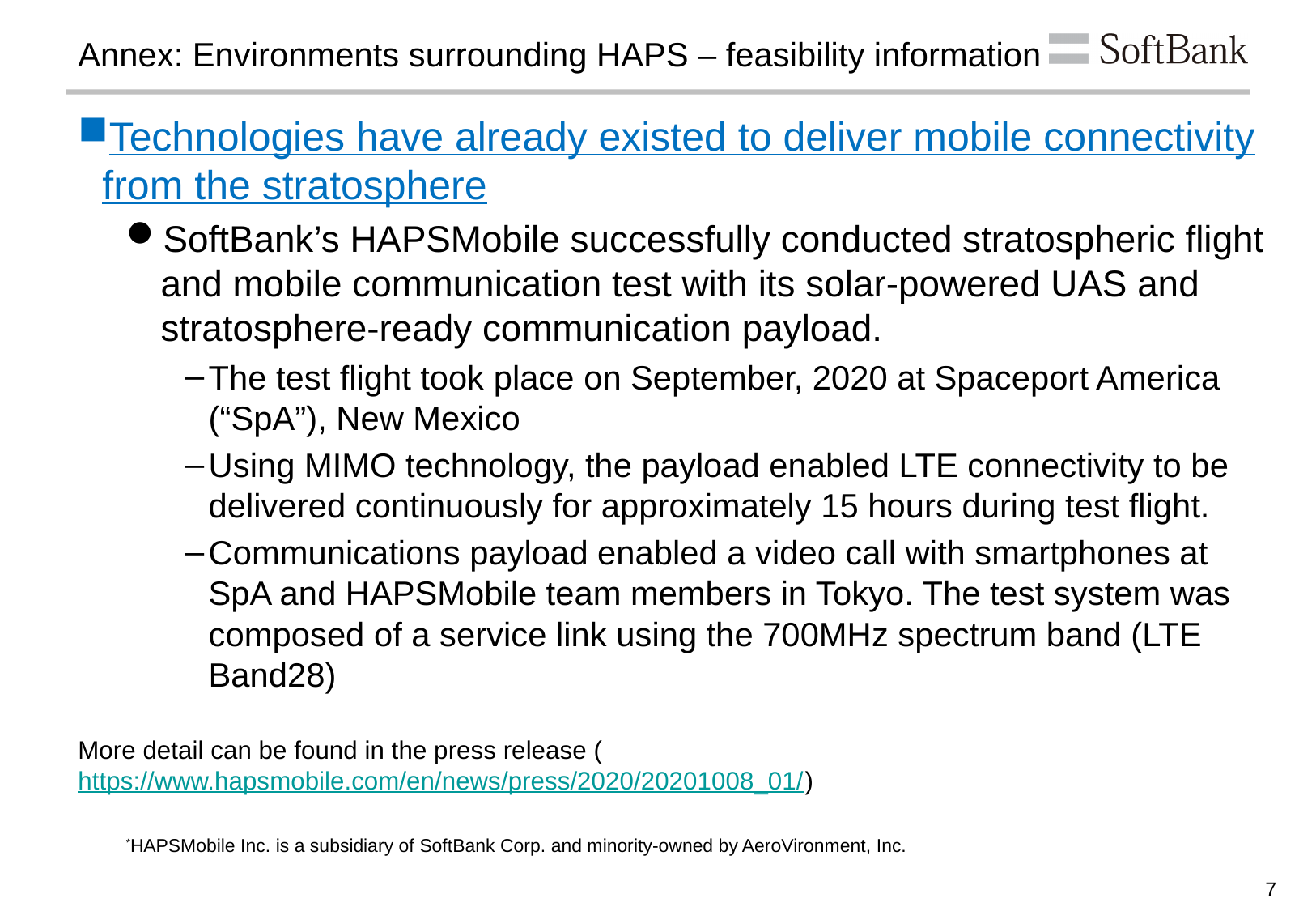

# Annex: Environments surrounding HAPS – feasibility information
Technologies have already existed to deliver mobile connectivity from the stratosphere
SoftBank’s HAPSMobile successfully conducted stratospheric flight and mobile communication test with its solar-powered UAS and stratosphere-ready communication payload.
The test flight took place on September, 2020 at Spaceport America (“SpA”), New Mexico
Using MIMO technology, the payload enabled LTE connectivity to be delivered continuously for approximately 15 hours during test flight.
Communications payload enabled a video call with smartphones at SpA and HAPSMobile team members in Tokyo. The test system was composed of a service link using the 700MHz spectrum band (LTE Band28)

More detail can be found in the press release (https://www.hapsmobile.com/en/news/press/2020/20201008_01/)

*HAPSMobile Inc. is a subsidiary of SoftBank Corp. and minority-owned by AeroVironment, Inc.